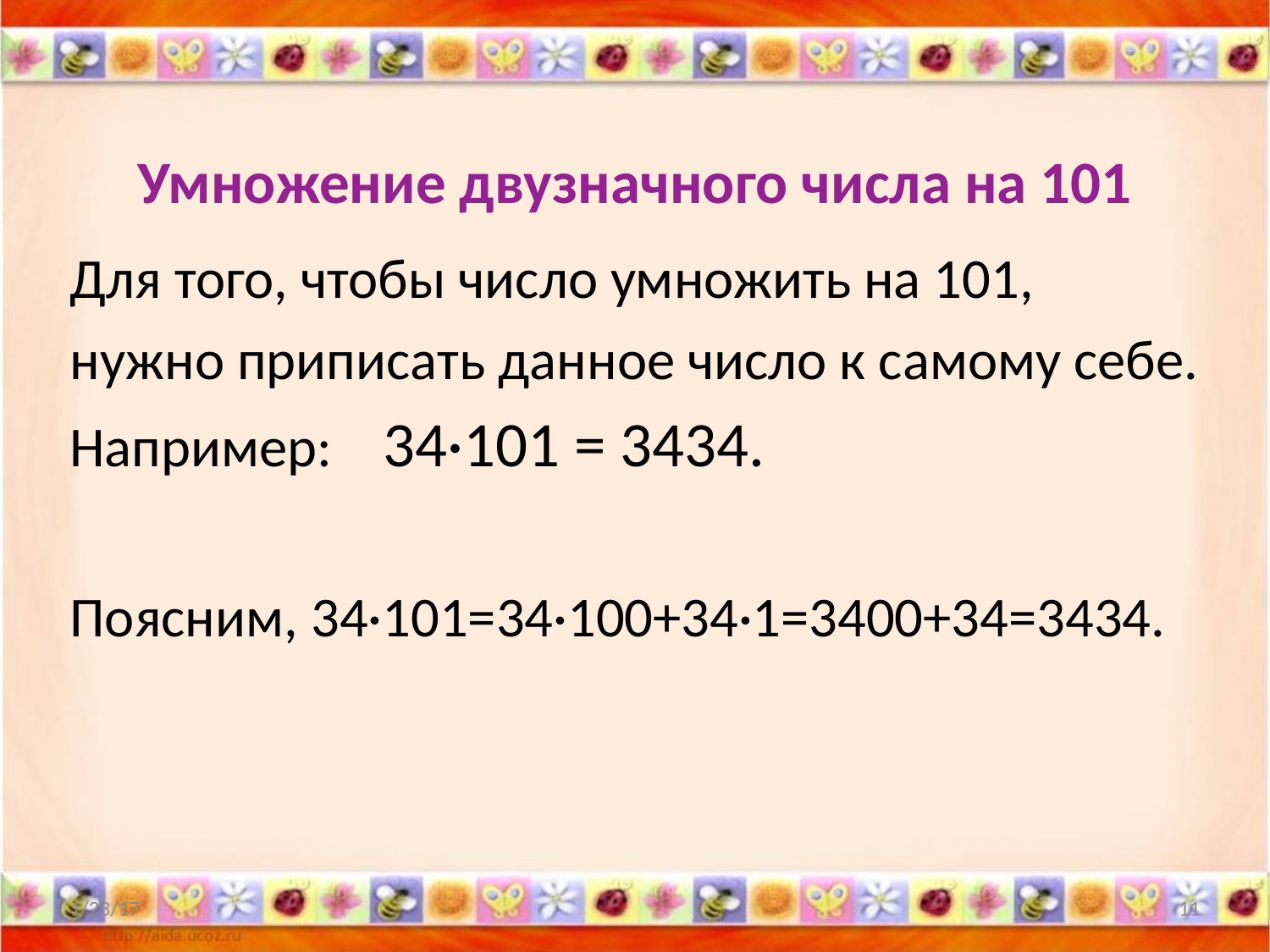

Умножение двузначного числа на 101
Для того, чтобы число умножить на 101, нужно приписать данное число к самому себе.
Например:    34·101 = 3434.

Поясним, 34·101=34·100+34·1=3400+34=3434.
1/23/17
11